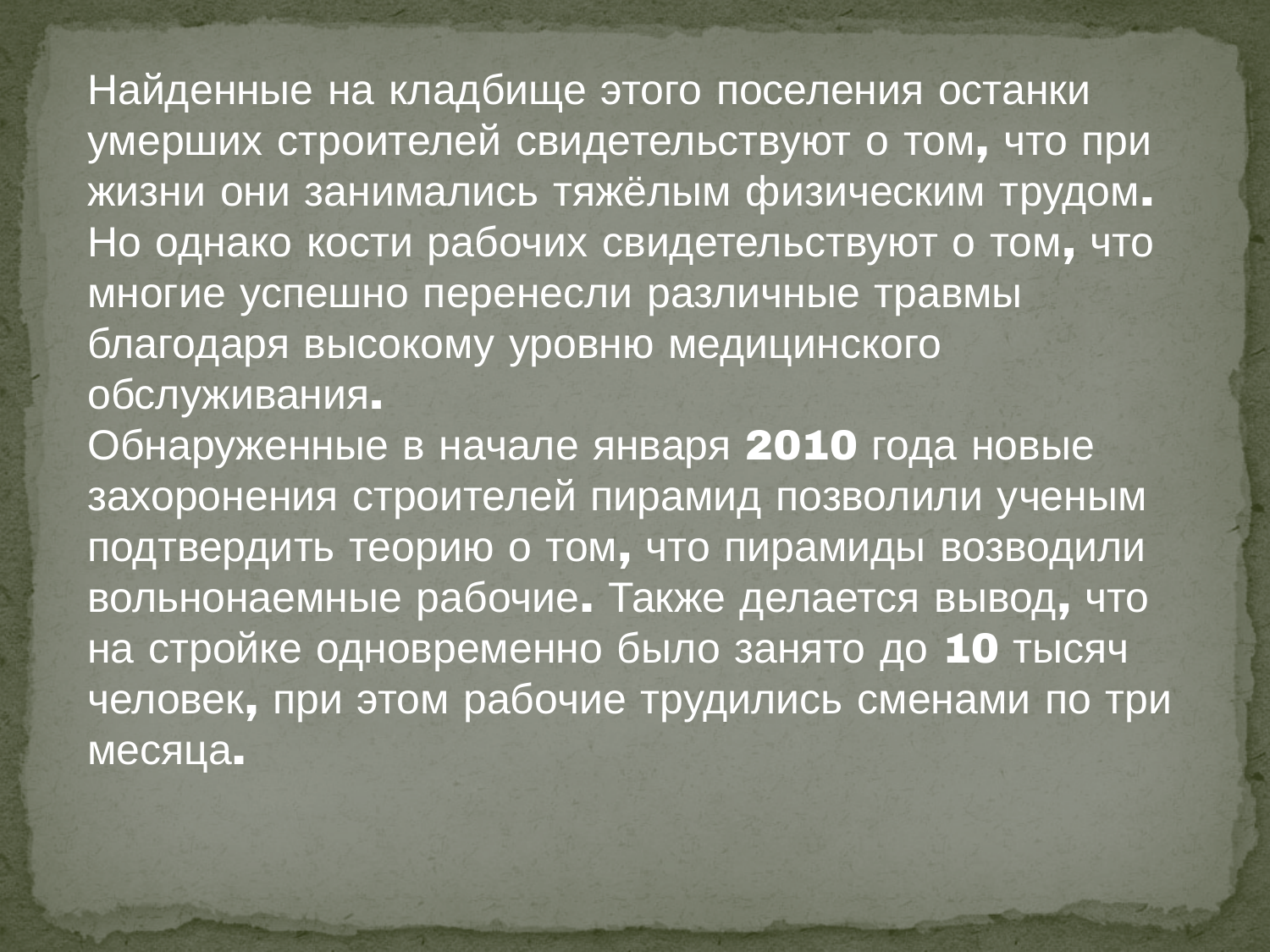

Найденные на кладбище этого поселения останки умерших строителей свидетельствуют о том, что при жизни они занимались тяжёлым физическим трудом. Но однако кости рабочих свидетельствуют о том, что многие успешно перенесли различные травмы благодаря высокому уровню медицинского обслуживания.
Обнаруженные в начале января 2010 года новые захоронения строителей пирамид позволили ученым подтвердить теорию о том, что пирамиды возводили вольнонаемные рабочие. Также делается вывод, что на стройке одновременно было занято до 10 тысяч человек, при этом рабочие трудились сменами по три месяца.